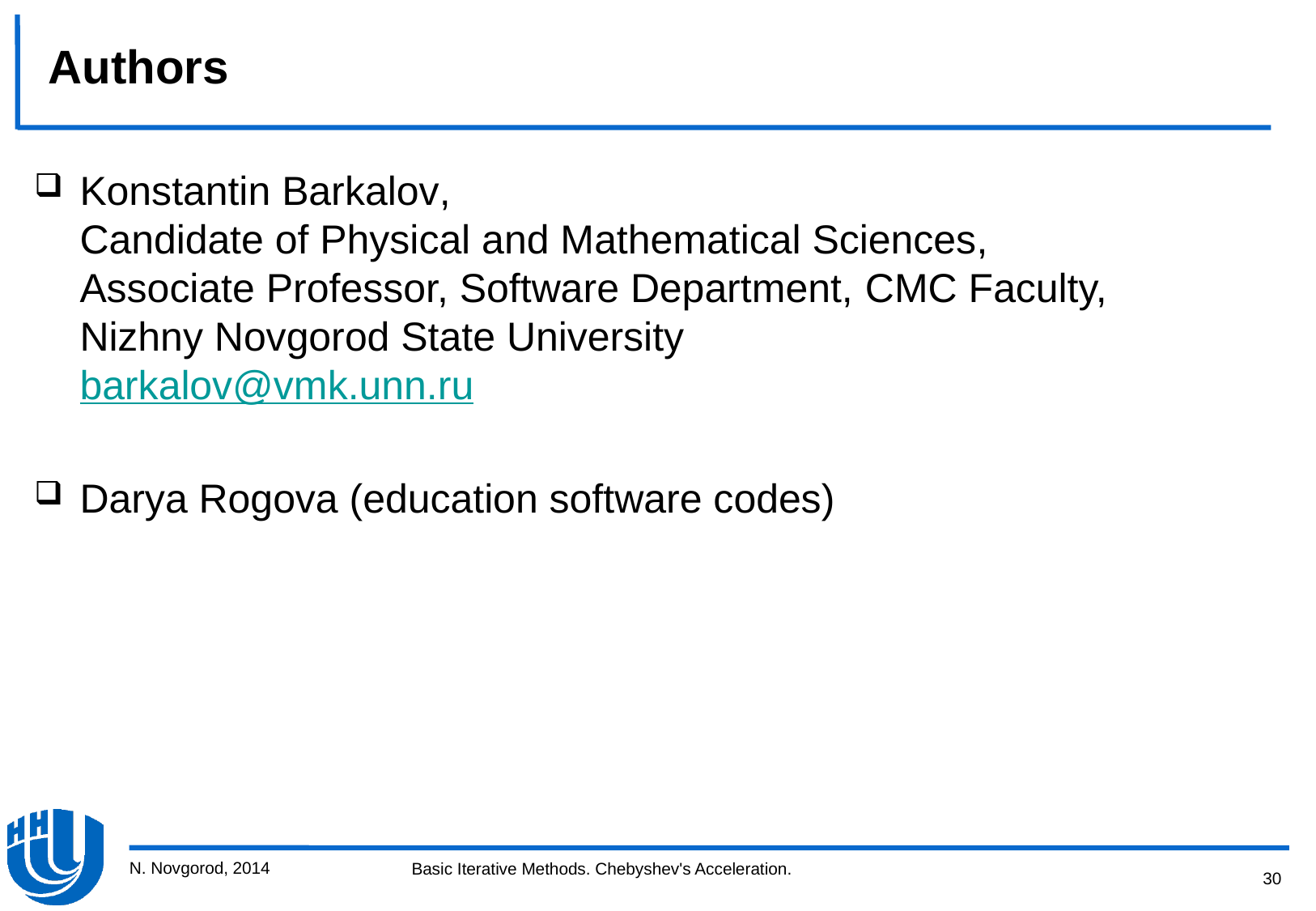

# Authors
Konstantin Barkalov,
Candidate of Physical and Mathematical Sciences,
Associate Professor, Software Department, CMC Faculty,
Nizhny Novgorod State University
barkalov@vmk.unn.ru

Darya Rogova (education software codes)
N. Novgorod, 2014
30
Basic Iterative Methods. Chebyshev's Acceleration.